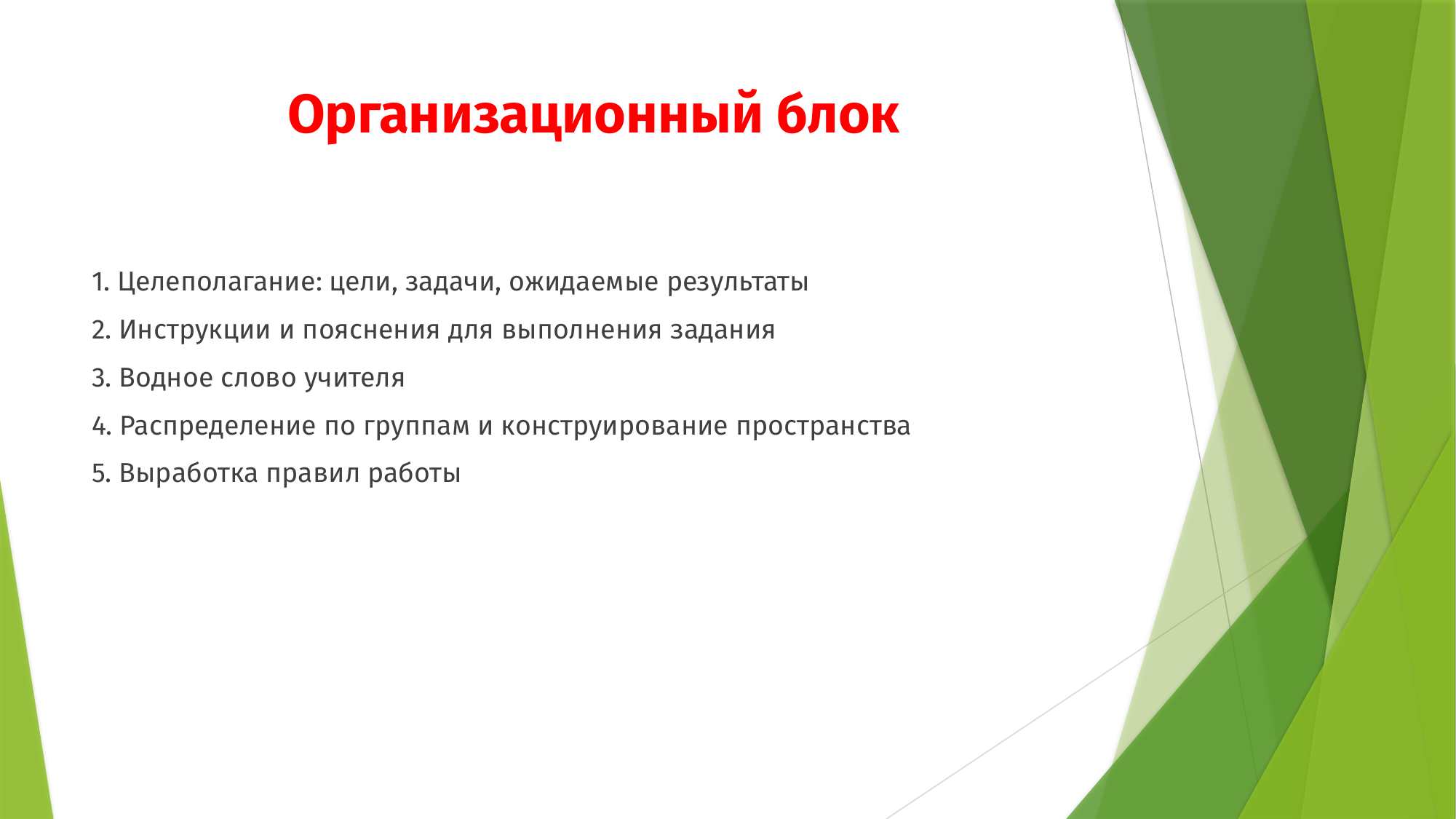

# Организационный блок
1. Целеполагание: цели, задачи, ожидаемые результаты
2. Инструкции и пояснения для выполнения задания
3. Водное слово учителя
4. Распределение по группам и конструирование пространства
5. Выработка правил работы